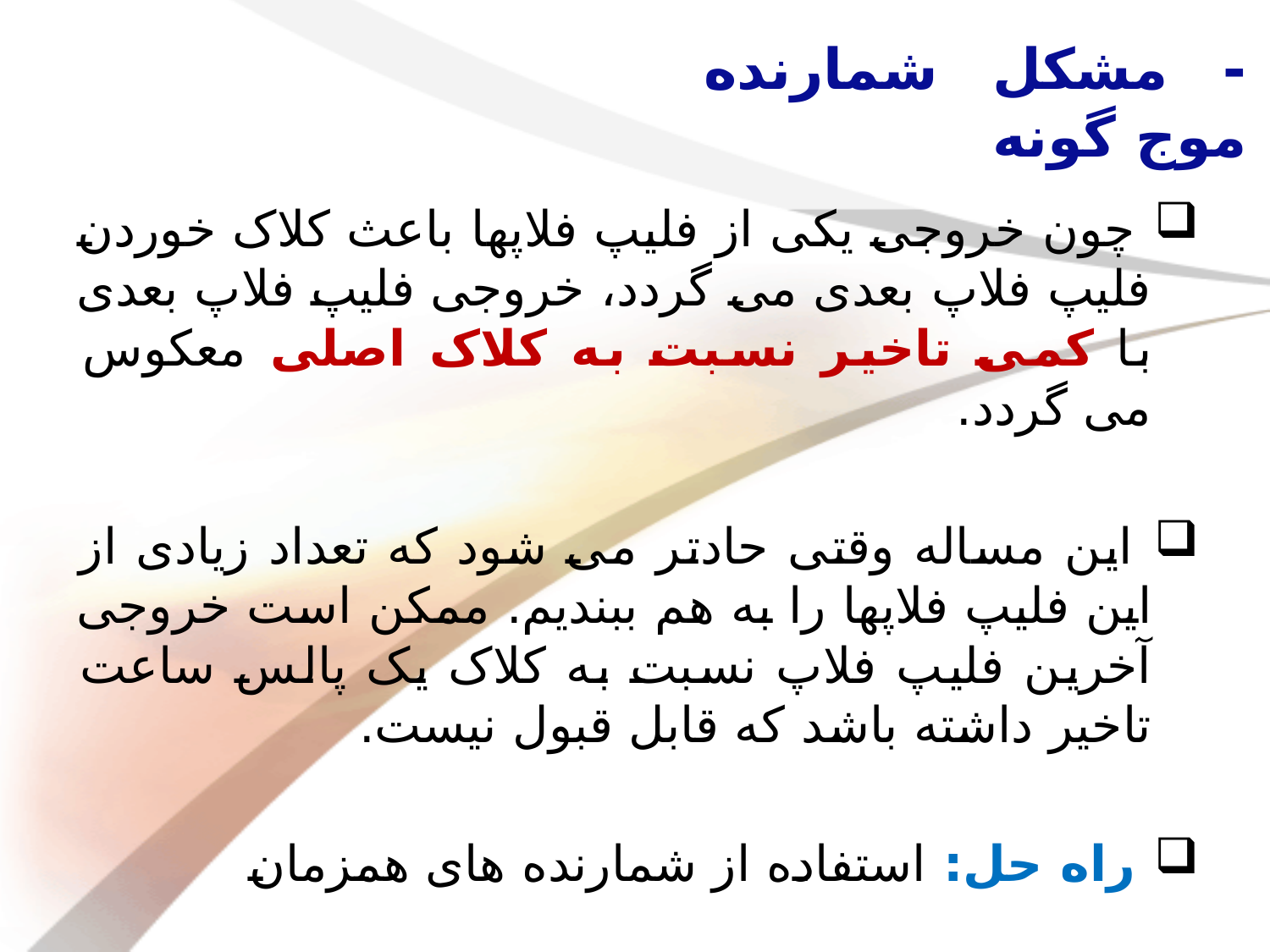

# - مشکل شمارنده موج گونه
 چون خروجی یکی از فلیپ فلاپها باعث کلاک خوردن فلیپ فلاپ بعدی می گردد، خروجی فلیپ فلاپ بعدی با کمی تاخیر نسبت به کلاک اصلی معکوس می گردد.

 این مساله وقتی حادتر می شود که تعداد زیادی از این فلیپ فلاپها را به هم ببندیم. ممکن است خروجی آخرین فلیپ فلاپ نسبت به کلاک یک پالس ساعت تاخیر داشته باشد که قابل قبول نیست.

 راه حل: استفاده از شمارنده های همزمان